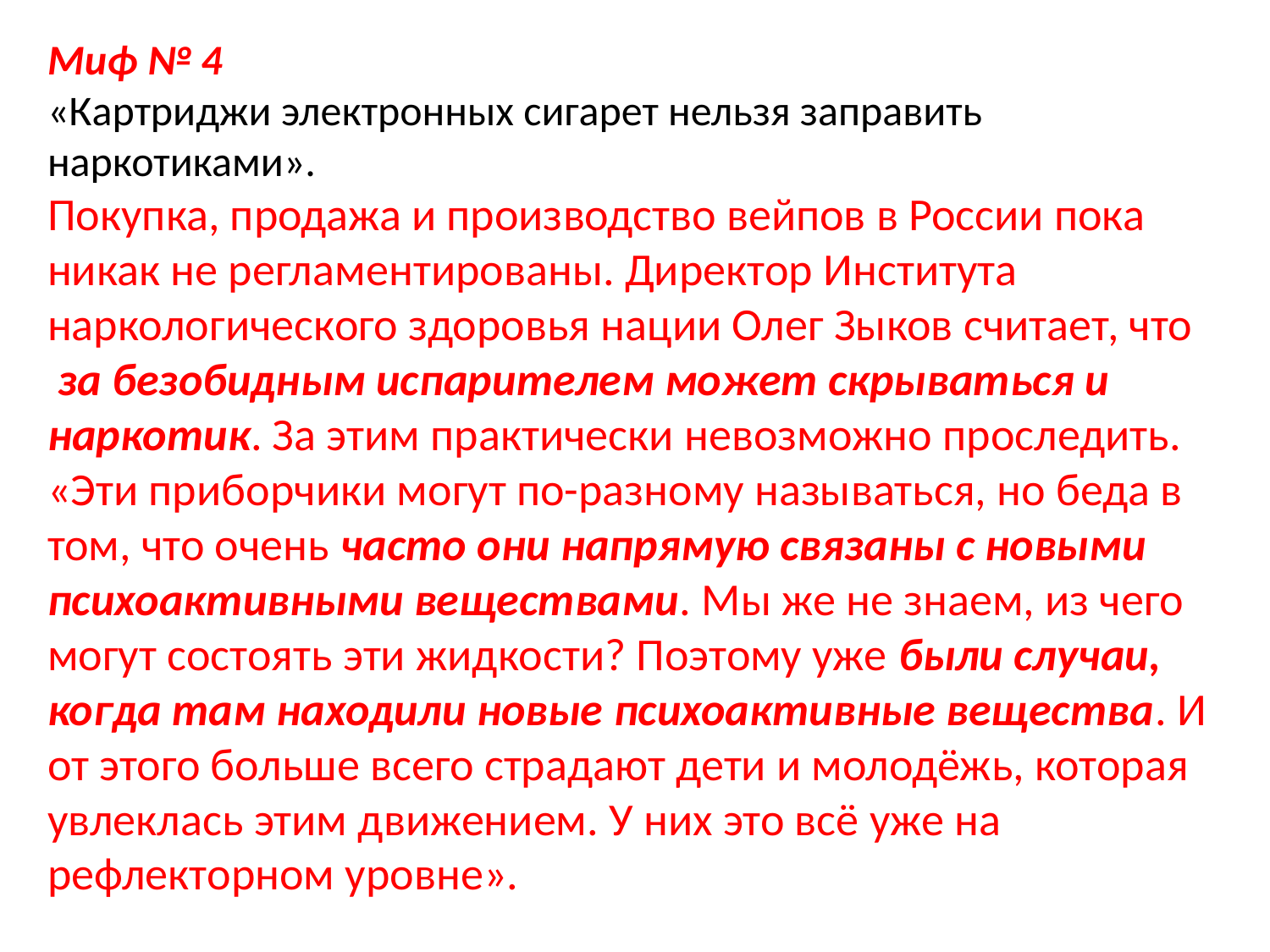

Миф № 4
«Картриджи электронных сигарет нельзя заправить наркотиками».
Покупка, продажа и производство вейпов в России пока никак не регламентированы. Директор Института наркологического здоровья нации Олег Зыков считает, что
 за безобидным испарителем может скрываться и наркотик. За этим практически невозможно проследить.
«Эти приборчики могут по-разному называться, но беда в том, что очень часто они напрямую связаны с новыми психоактивными веществами. Мы же не знаем, из чего могут состоять эти жидкости? Поэтому уже были случаи, когда там находили новые психоактивные вещества. И от этого больше всего страдают дети и молодёжь, которая увлеклась этим движением. У них это всё уже на рефлекторном уровне».